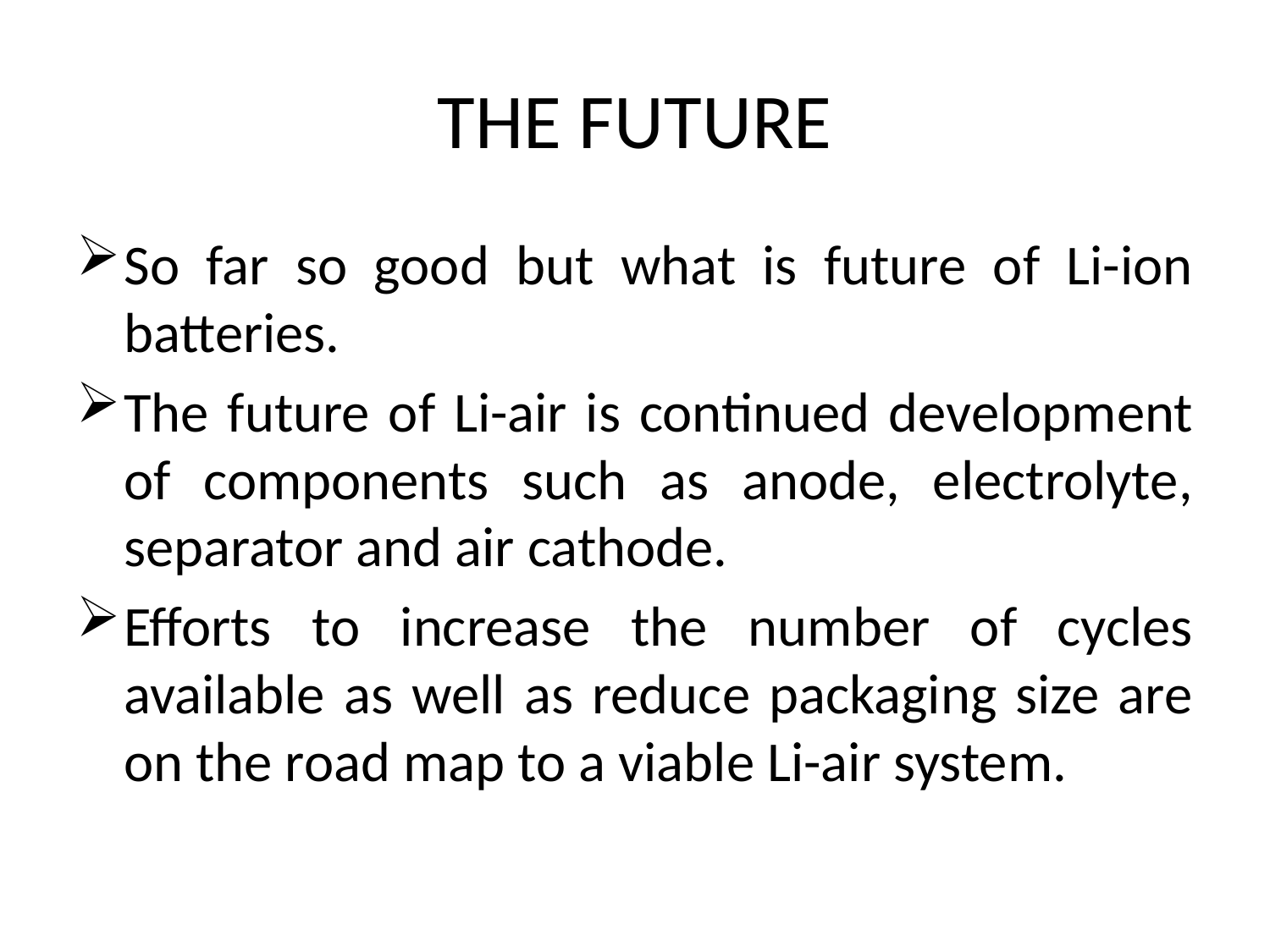

# THE FUTURE
So far so good but what is future of Li-ion batteries.
The future of Li-air is continued development of components such as anode, electrolyte, separator and air cathode.
Efforts to increase the number of cycles available as well as reduce packaging size are on the road map to a viable Li-air system.